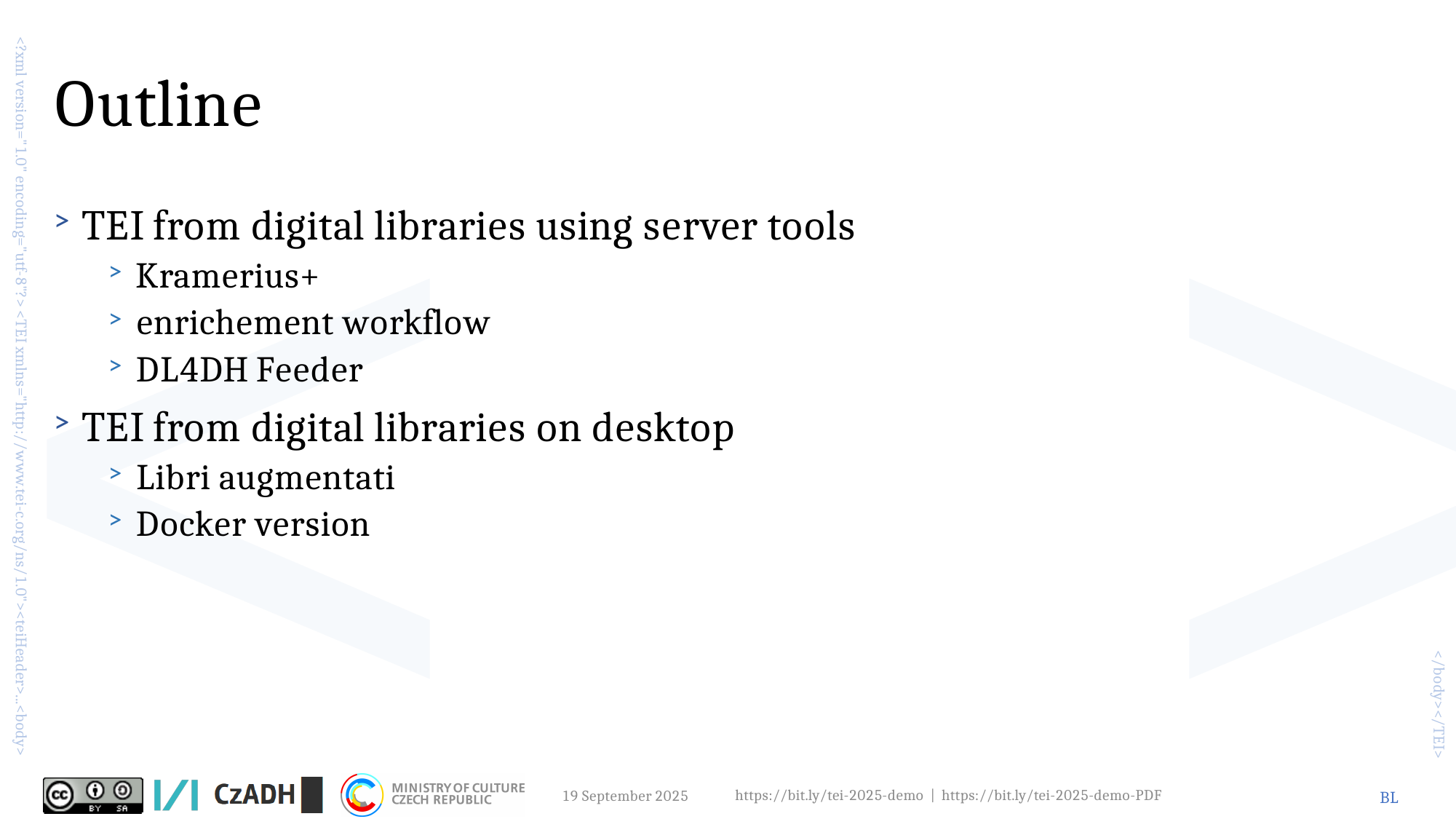

# Outline
TEI from digital libraries using server tools
Kramerius+
enrichement workflow
DL4DH Feeder
TEI from digital libraries on desktop
Libri augmentati
Docker version
19 September 2025